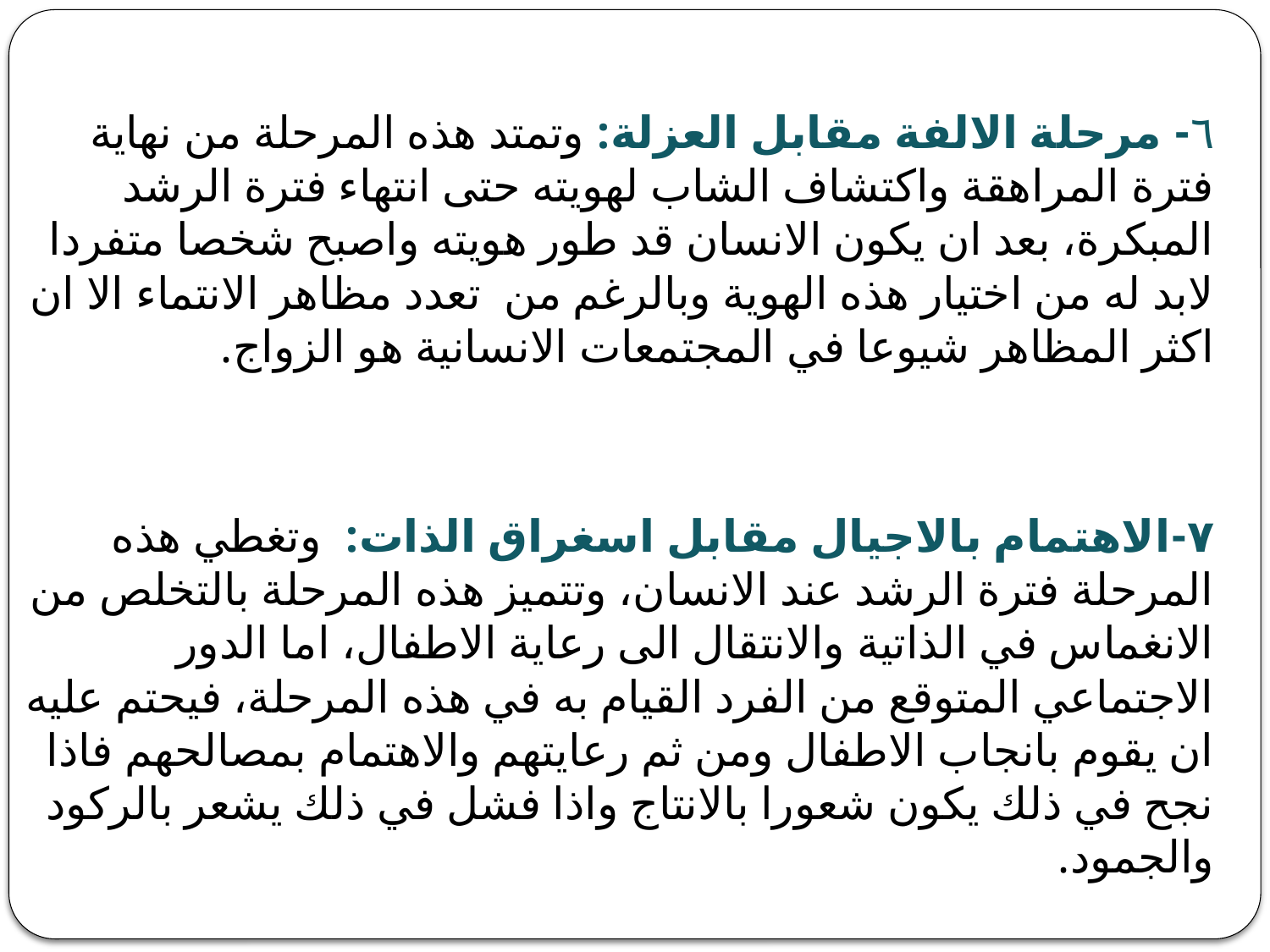

٦- مرحلة الالفة مقابل العزلة: وتمتد هذه المرحلة من نهاية فترة المراهقة واكتشاف الشاب لهويته حتى انتهاء فترة الرشد المبكرة، بعد ان يكون الانسان قد طور هويته واصبح شخصا متفردا لابد له من اختيار هذه الهوية وبالرغم من  تعدد مظاهر الانتماء الا ان اكثر المظاهر شيوعا في المجتمعات الانسانية هو الزواج.

٧-الاهتمام بالاجيال مقابل اسغراق الذات:  وتغطي هذه المرحلة فترة الرشد عند الانسان، وتتميز هذه المرحلة بالتخلص من الانغماس في الذاتية والانتقال الى رعاية الاطفال، اما الدور الاجتماعي المتوقع من الفرد القيام به في هذه المرحلة، فيحتم عليه ان يقوم بانجاب الاطفال ومن ثم رعايتهم والاهتمام بمصالحهم فاذا نجح في ذلك يكون شعورا بالانتاج واذا فشل في ذلك يشعر بالركود والجمود.